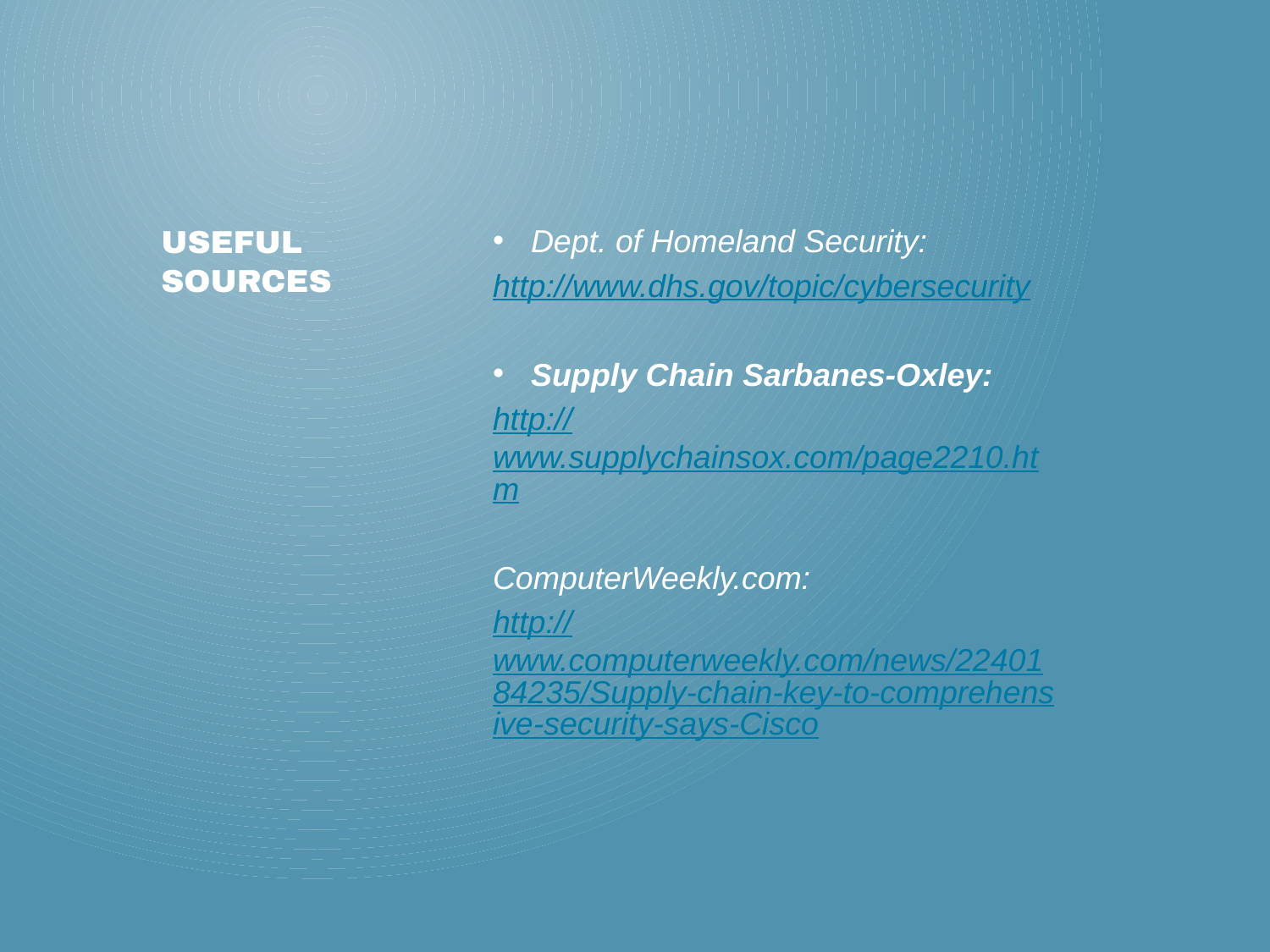

Dept. of Homeland Security:
http://www.dhs.gov/topic/cybersecurity

Supply Chain Sarbanes-Oxley:
http://www.supplychainsox.com/page2210.htm

ComputerWeekly.com:
http://www.computerweekly.com/news/2240184235/Supply-chain-key-to-comprehensive-security-says-Cisco

# Useful sources